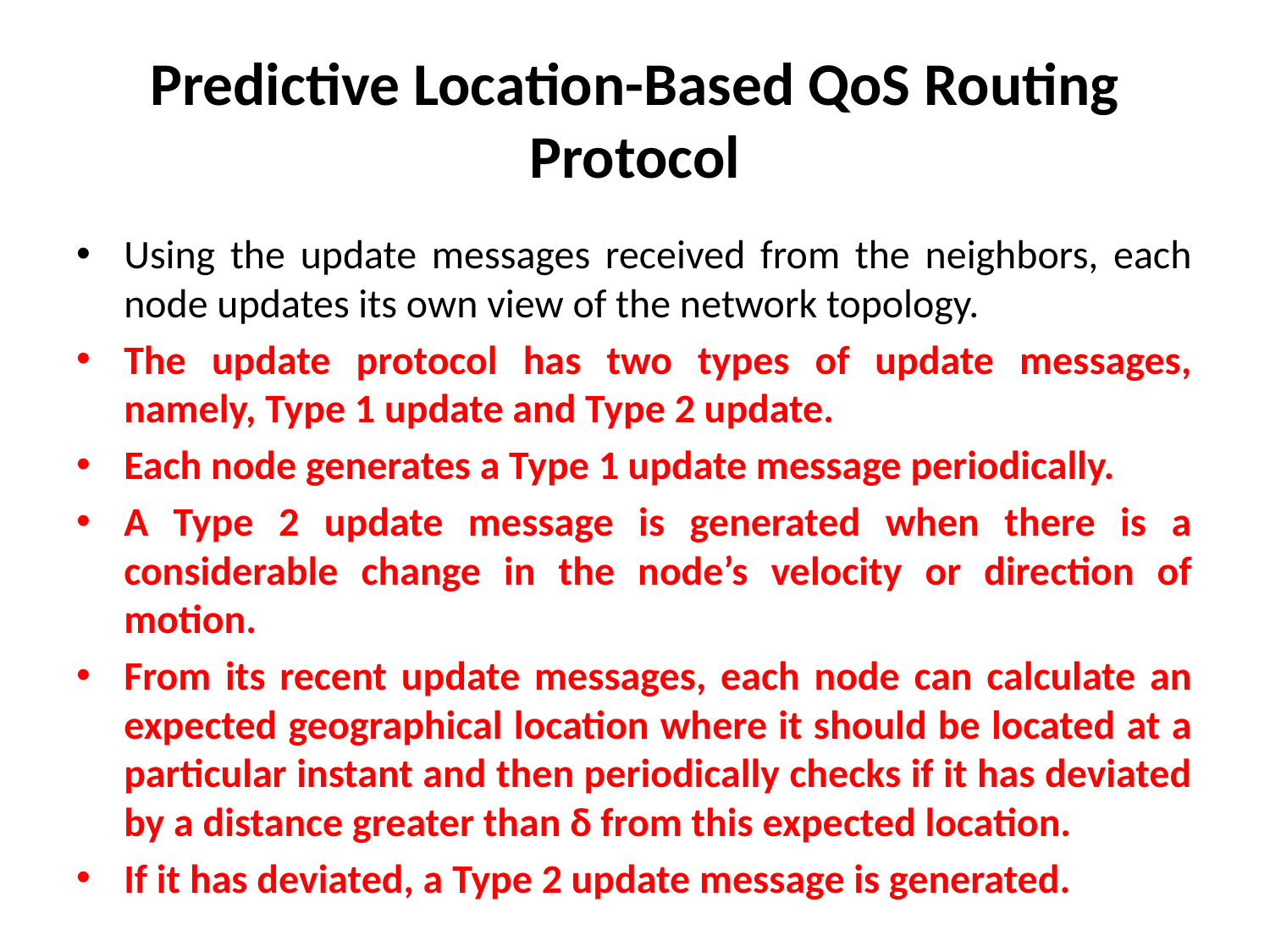

# Predictive Location-Based QoS Routing Protocol
Using the update messages received from the neighbors, each node updates its own view of the network topology.
The update protocol has two types of update messages, namely, Type 1 update and Type 2 update.
Each node generates a Type 1 update message periodically.
A Type 2 update message is generated when there is a considerable change in the node’s velocity or direction of motion.
From its recent update messages, each node can calculate an expected geographical location where it should be located at a particular instant and then periodically checks if it has deviated by a distance greater than δ from this expected location.
If it has deviated, a Type 2 update message is generated.